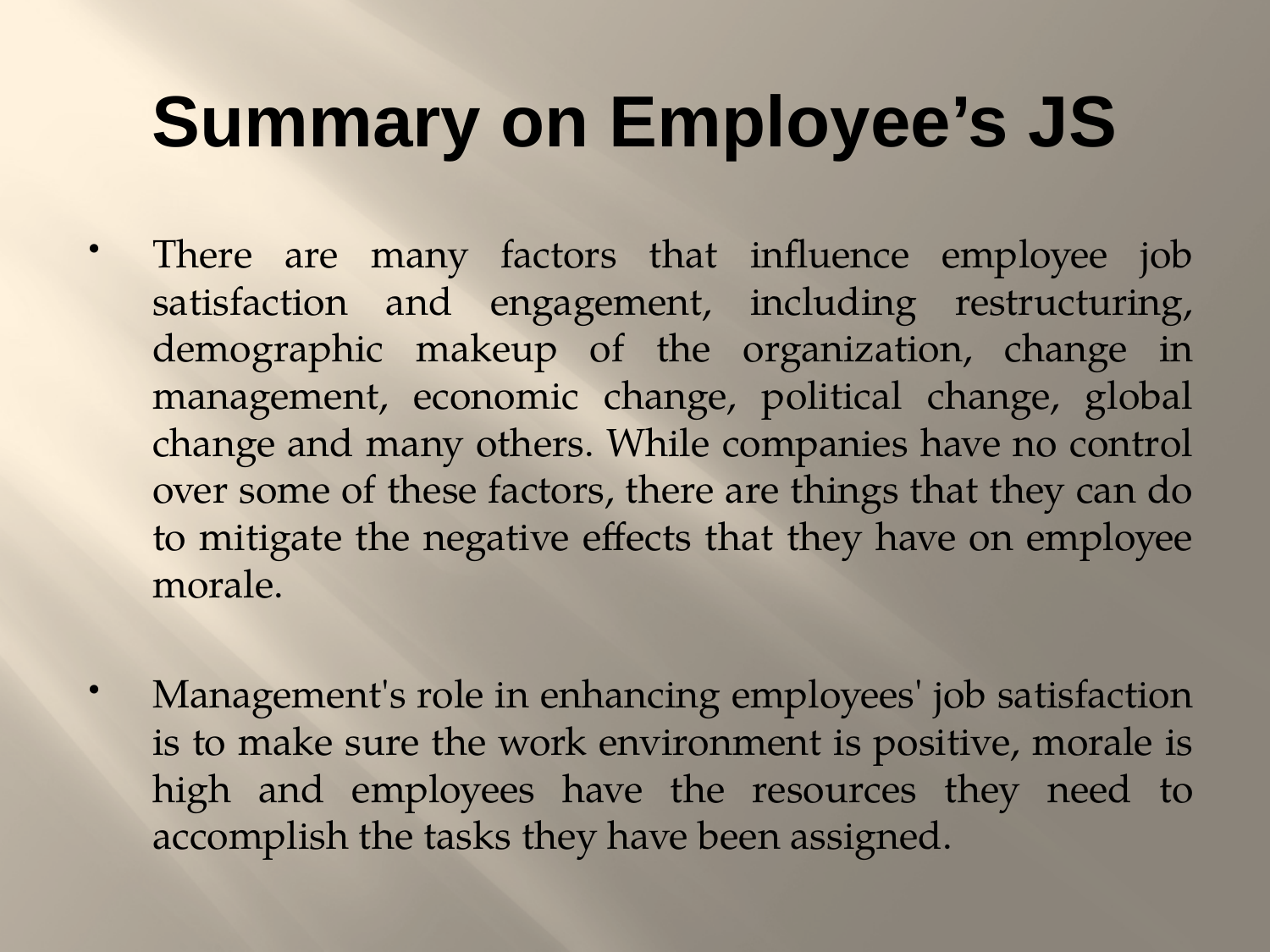

# Summary on Employee’s JS
There are many factors that influence employee job satisfaction and engagement, including restructuring, demographic makeup of the organization, change in management, economic change, political change, global change and many others. While companies have no control over some of these factors, there are things that they can do to mitigate the negative effects that they have on employee morale.

Management's role in enhancing employees' job satisfaction is to make sure the work environment is positive, morale is high and employees have the resources they need to accomplish the tasks they have been assigned.